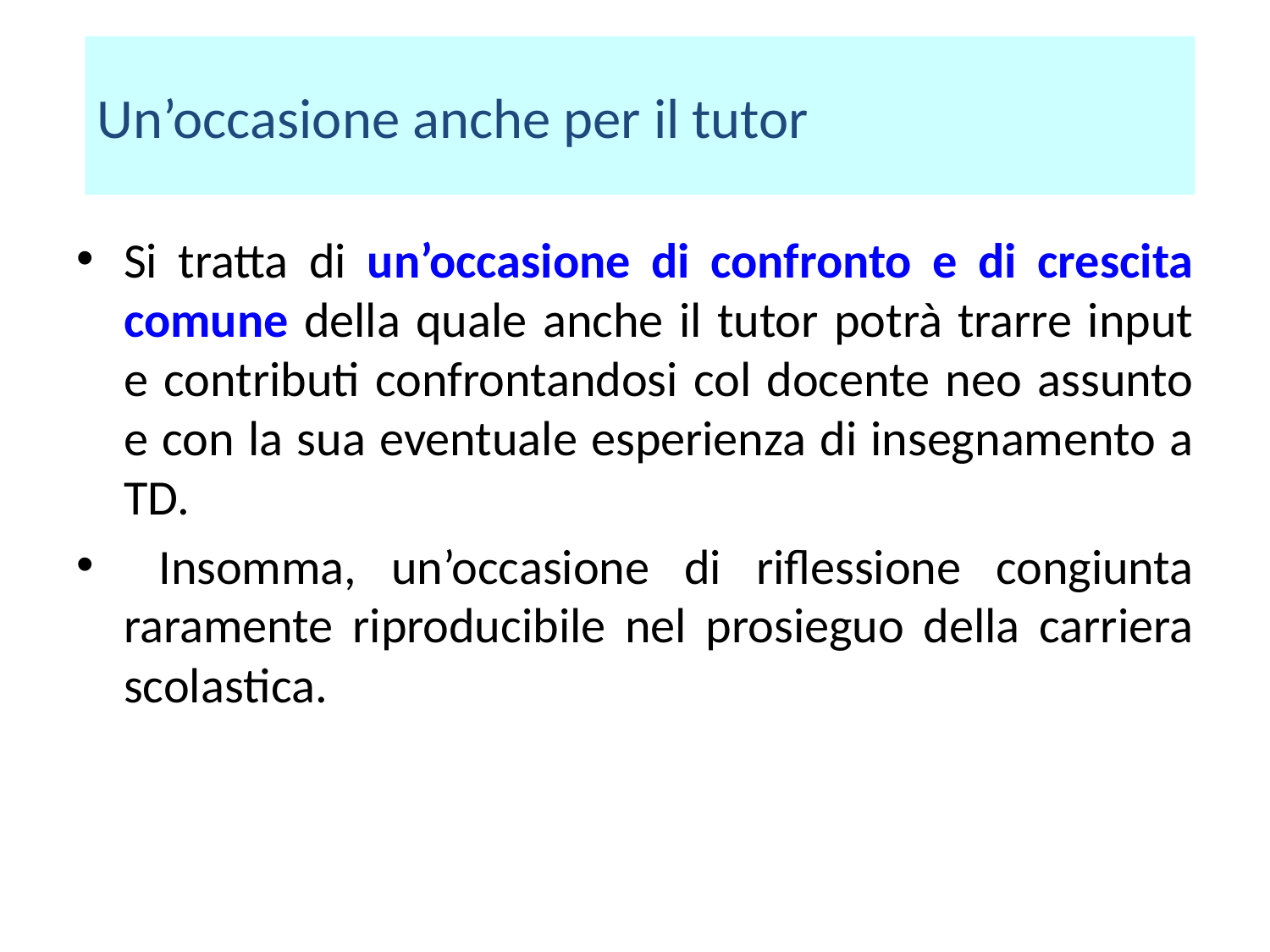

Un’occasione anche per il tutor
Si tratta di un’occasione di confronto e di crescita comune della quale anche il tutor potrà trarre input e contributi confrontandosi col docente neo assunto e con la sua eventuale esperienza di insegnamento a TD.
 Insomma, un’occasione di riflessione congiunta raramente riproducibile nel prosieguo della carriera scolastica.